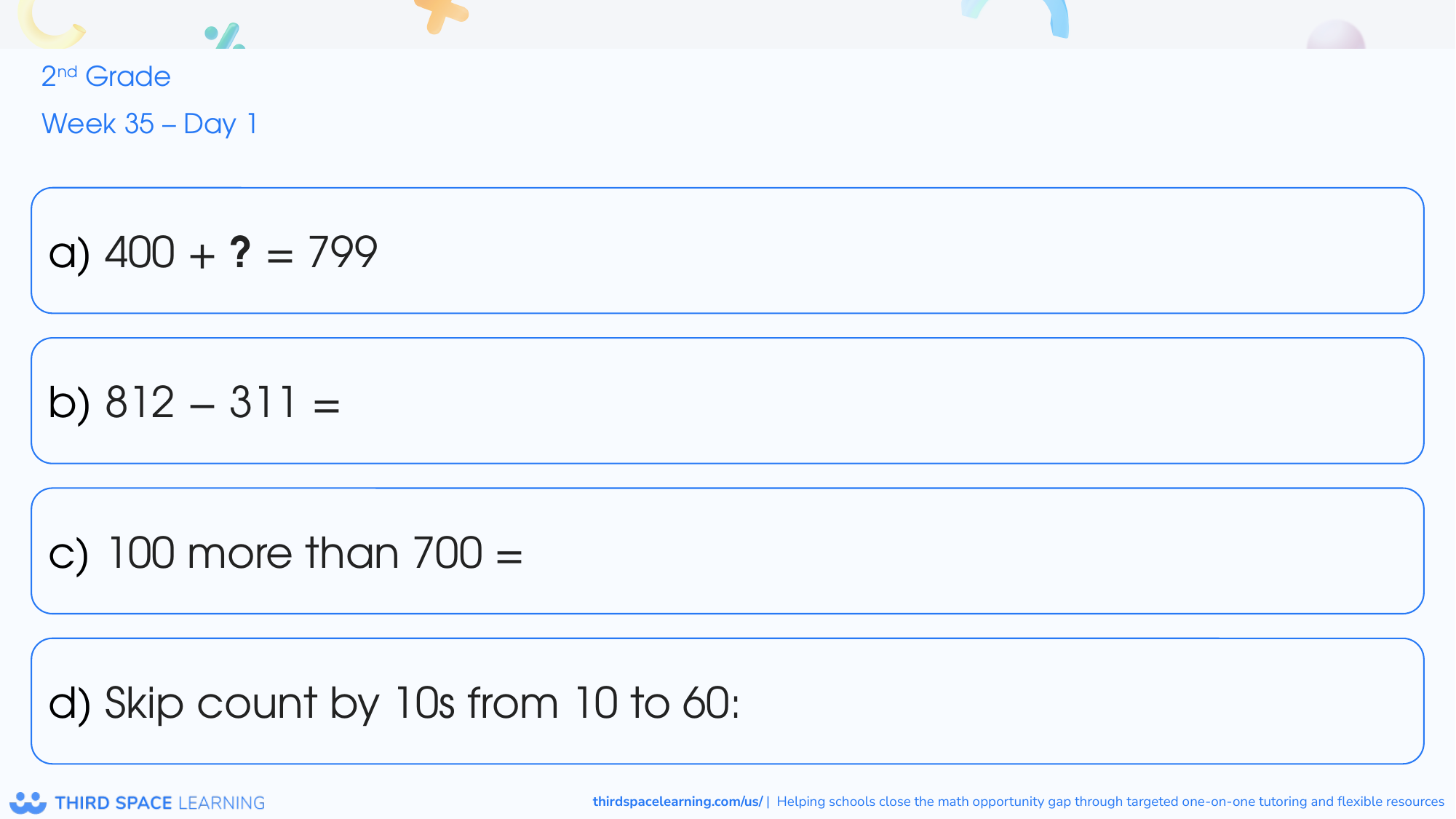

2nd Grade
Week 35 – Day 1
400 + ? = 799
812 − 311 =
100 more than 700 =
Skip count by 10s from 10 to 60: